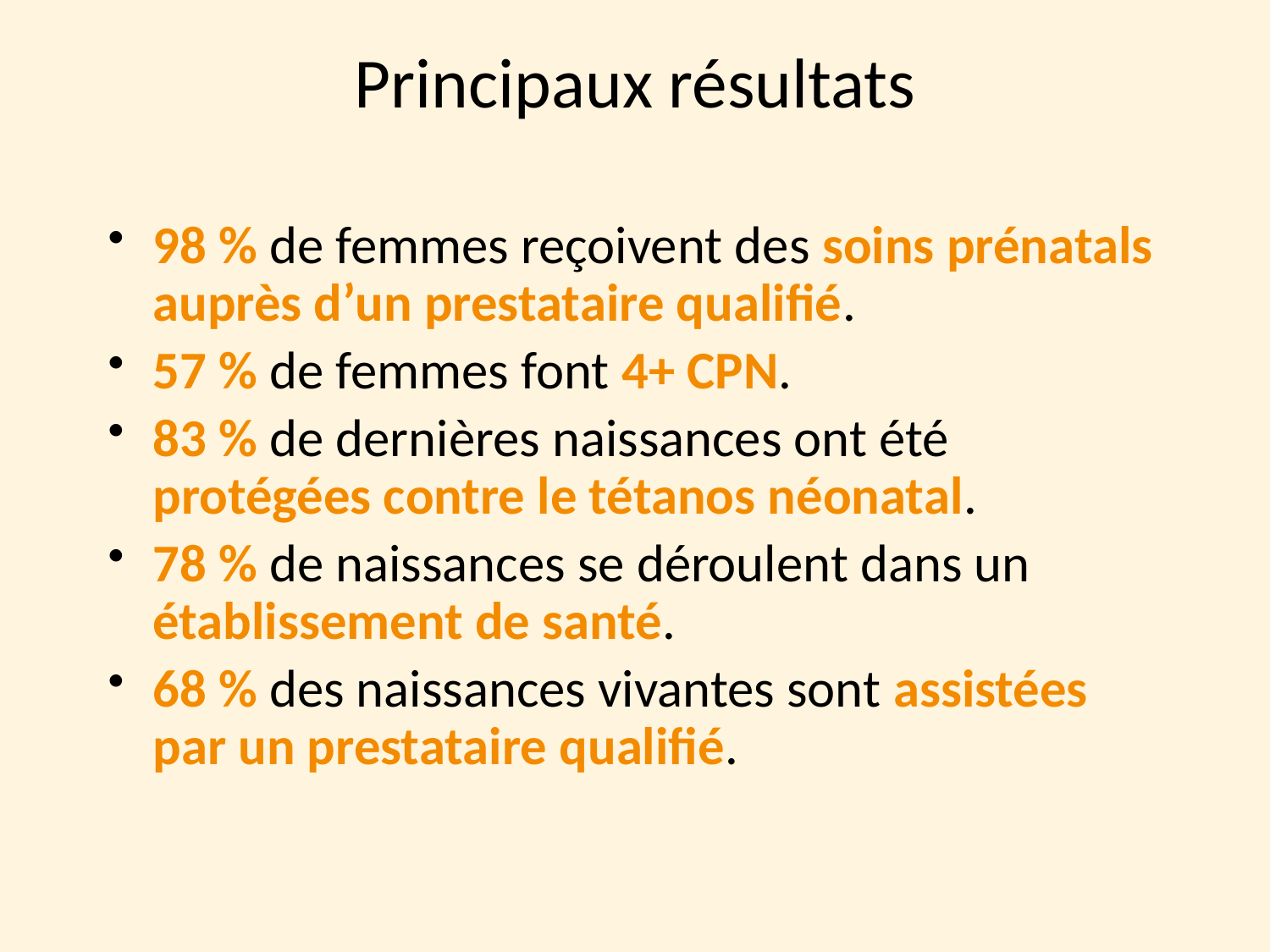

Principaux résultats
98 % de femmes reçoivent des soins prénatals auprès d’un prestataire qualifié.
57 % de femmes font 4+ CPN.
83 % de dernières naissances ont été protégées contre le tétanos néonatal.
78 % de naissances se déroulent dans un établissement de santé.
68 % des naissances vivantes sont assistées par un prestataire qualifié.